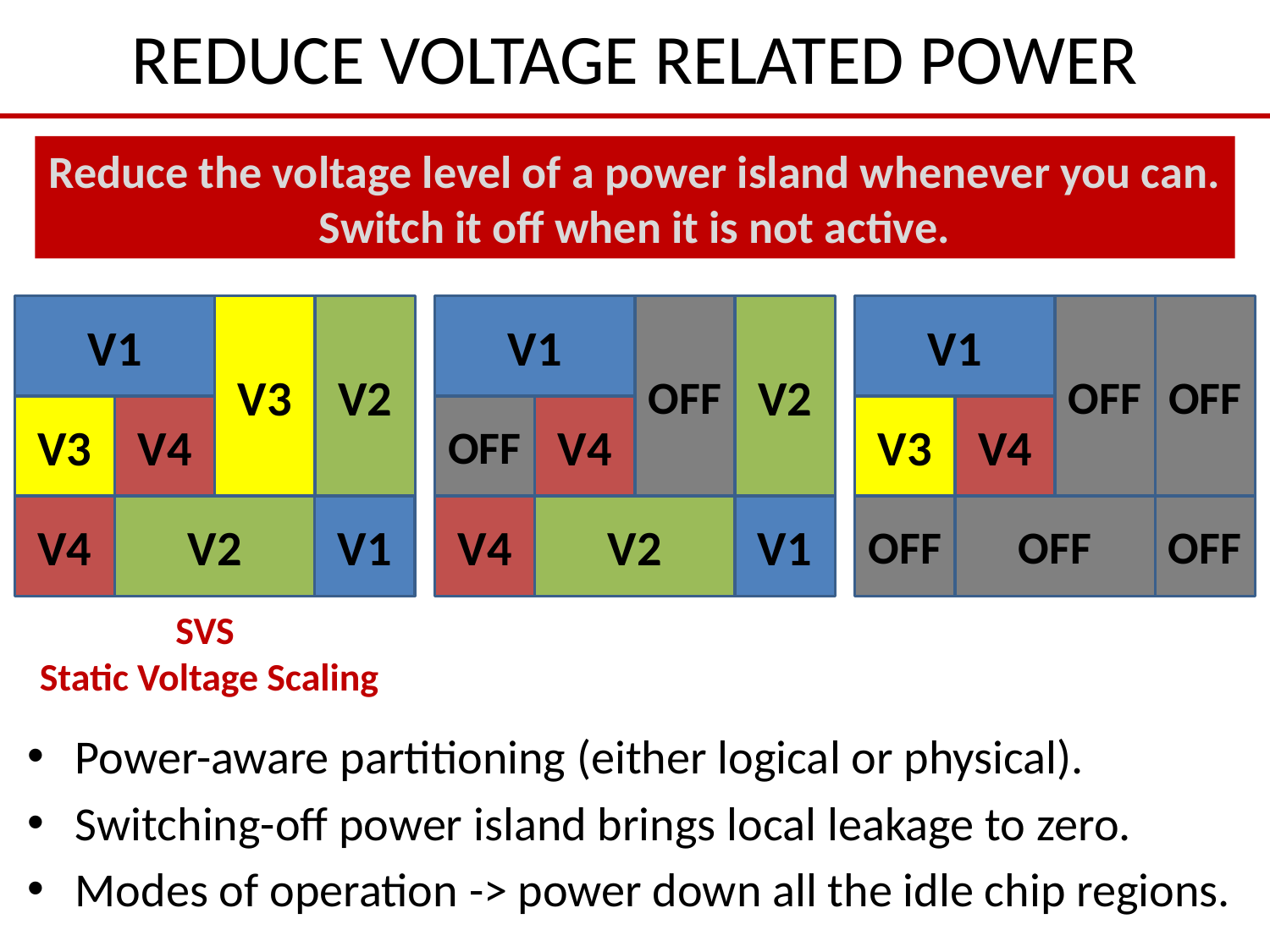

# REDUCE VOLTAGE RELATED POWER
Reduce the voltage level of a power island whenever you can.
Switch it off when it is not active.
V1
V3
V1
OFF
V1
OFF
V2
V2
OFF
V3
V4
OFF
V4
V3
V4
V4
V2
V1
V4
V2
V1
OFF
OFF
OFF
SVS
Static Voltage Scaling
Power-aware partitioning (either logical or physical).
Switching-off power island brings local leakage to zero.
Modes of operation -> power down all the idle chip regions.